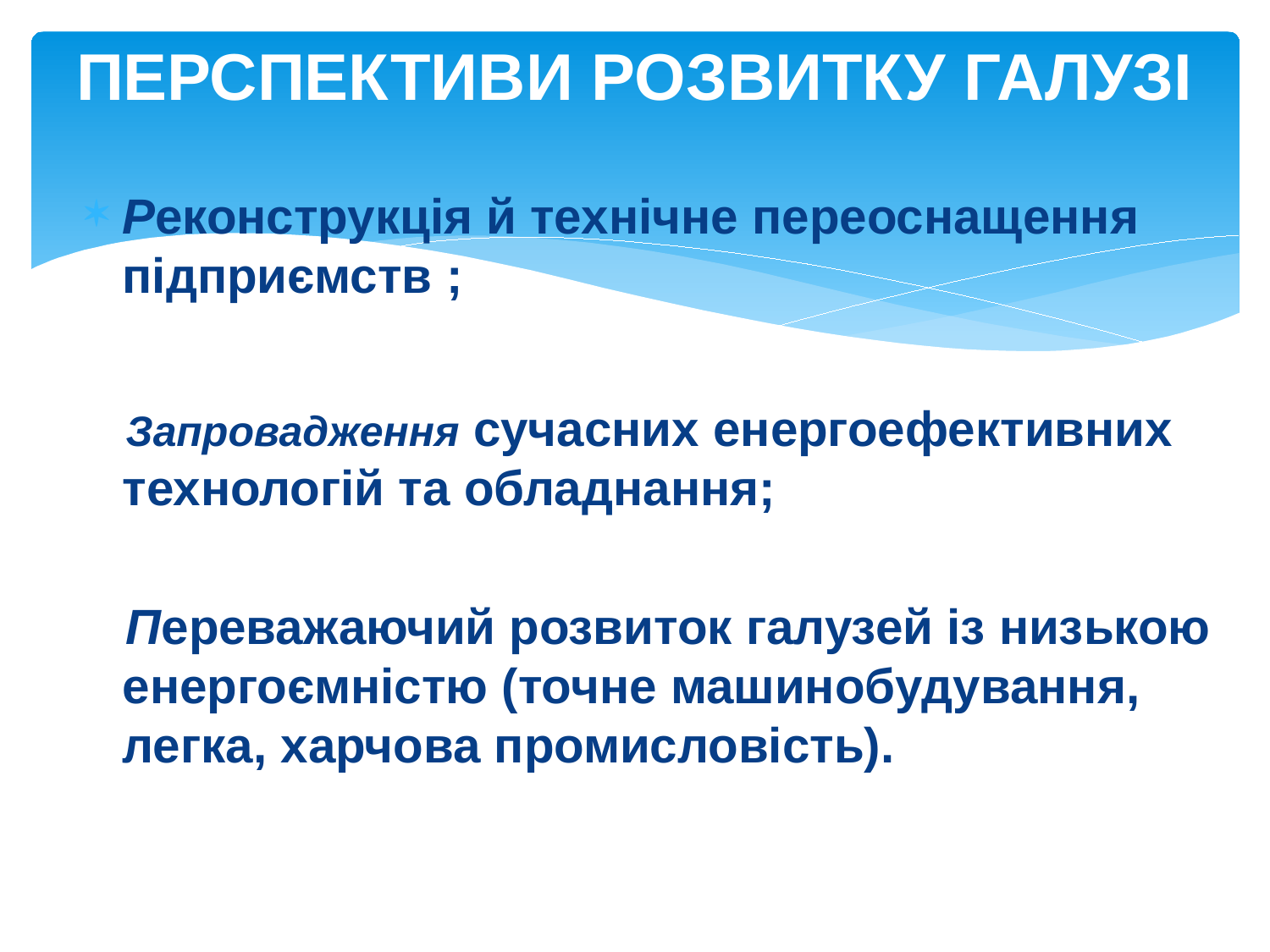

# ПЕРСПЕКТИВИ РОЗВИТКУ ГАЛУЗІ
Реконструкція й технічне переоснащення підприємств ;

   Запровадження сучасних енергоефективних технологій та обладнання;

   Переважаючий розвиток галузей із низькою енергоємністю (точне машинобудування, легка, харчова промисловість).